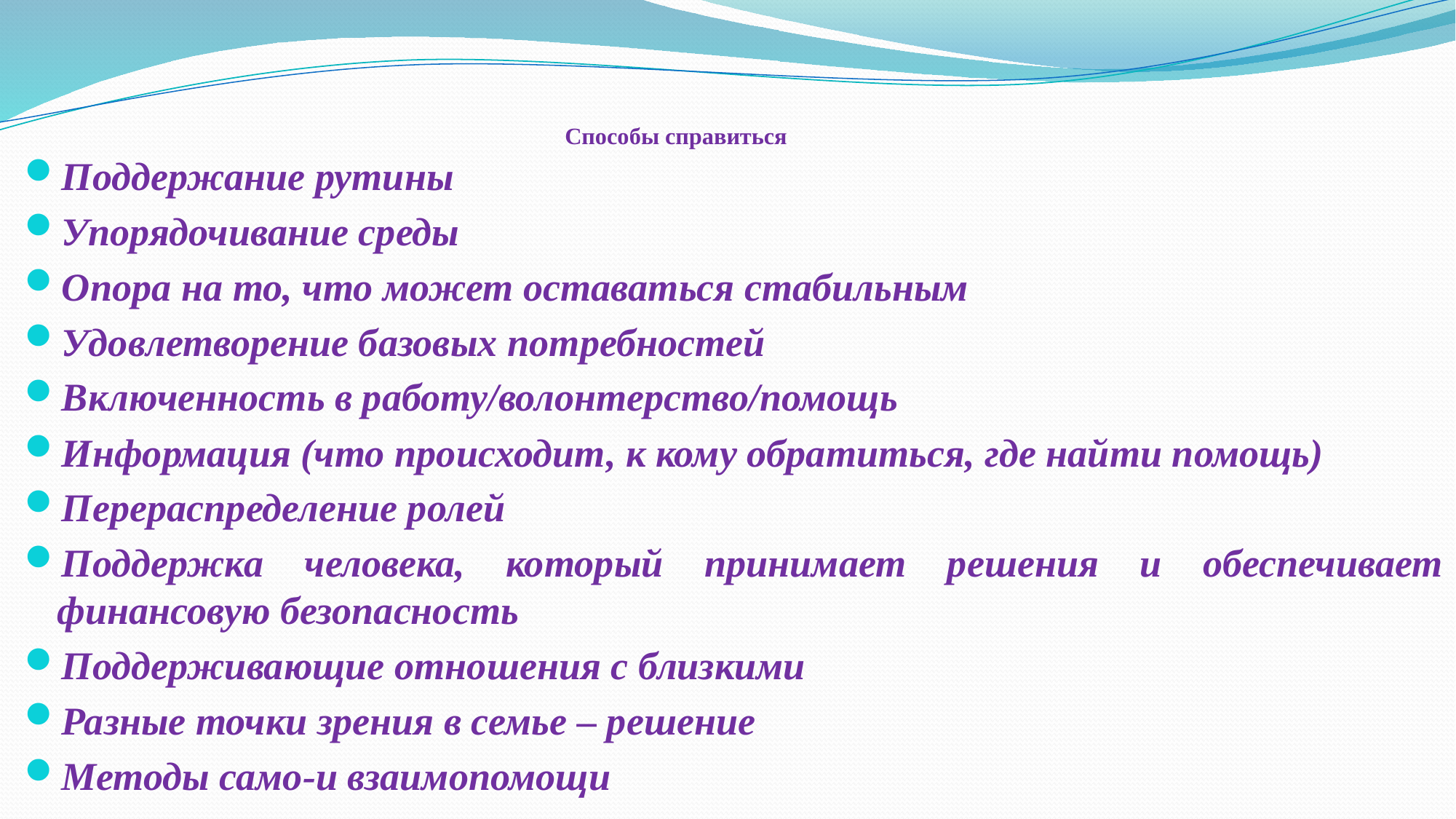

# Способы справиться
Поддержание рутины
Упорядочивание среды
Опора на то, что может оставаться стабильным
Удовлетворение базовых потребностей
Включенность в работу/волонтерство/помощь
Информация (что происходит, к кому обратиться, где найти помощь)
Перераспределение ролей
Поддержка человека, который принимает решения и обеспечивает финансовую безопасность
Поддерживающие отношения с близкими
Разные точки зрения в семье – решение
Методы само-и взаимопомощи